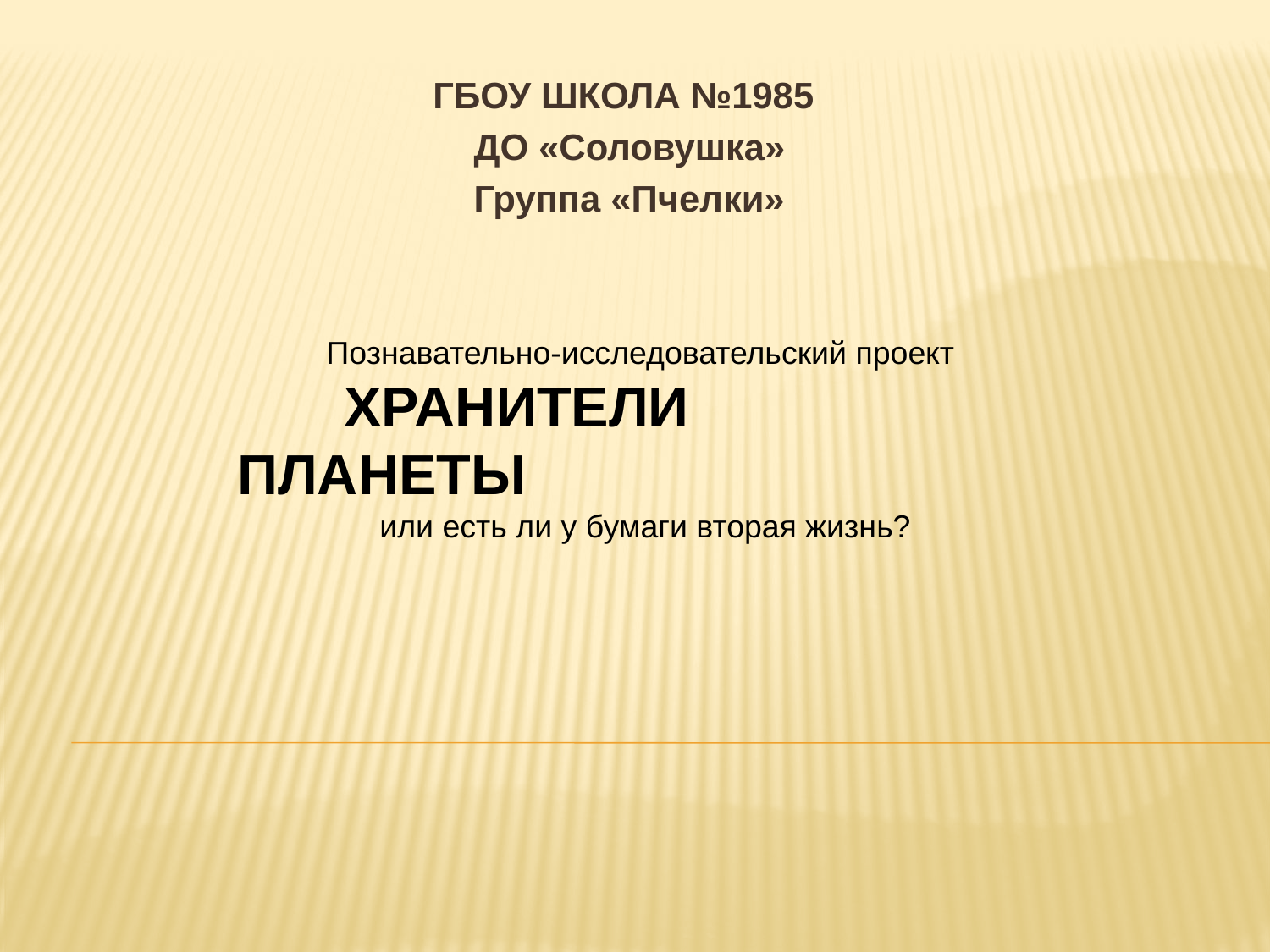

ГБОУ ШКОЛА №1985
                                       ДО «Соловушка»
                                       Группа «Пчелки»

          Познавательно-исследовательский проект
            ХРАНИТЕЛИ ПЛАНЕТЫ
                или есть ли у бумаги вторая жизнь?